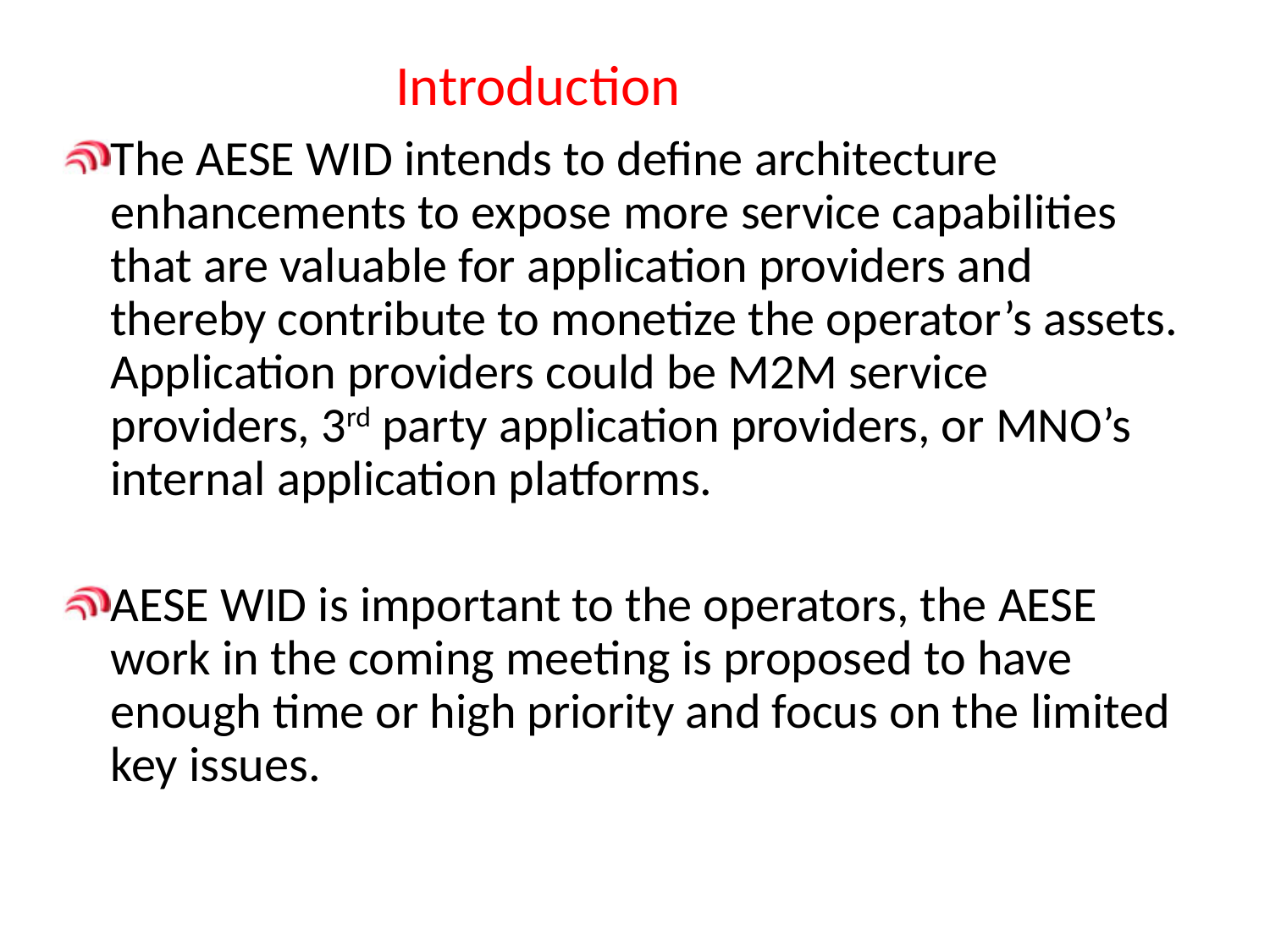

# Introduction
The AESE WID intends to define architecture enhancements to expose more service capabilities that are valuable for application providers and thereby contribute to monetize the operator’s assets. Application providers could be M2M service providers, 3rd party application providers, or MNO’s internal application platforms.

AESE WID is important to the operators, the AESE work in the coming meeting is proposed to have enough time or high priority and focus on the limited key issues.